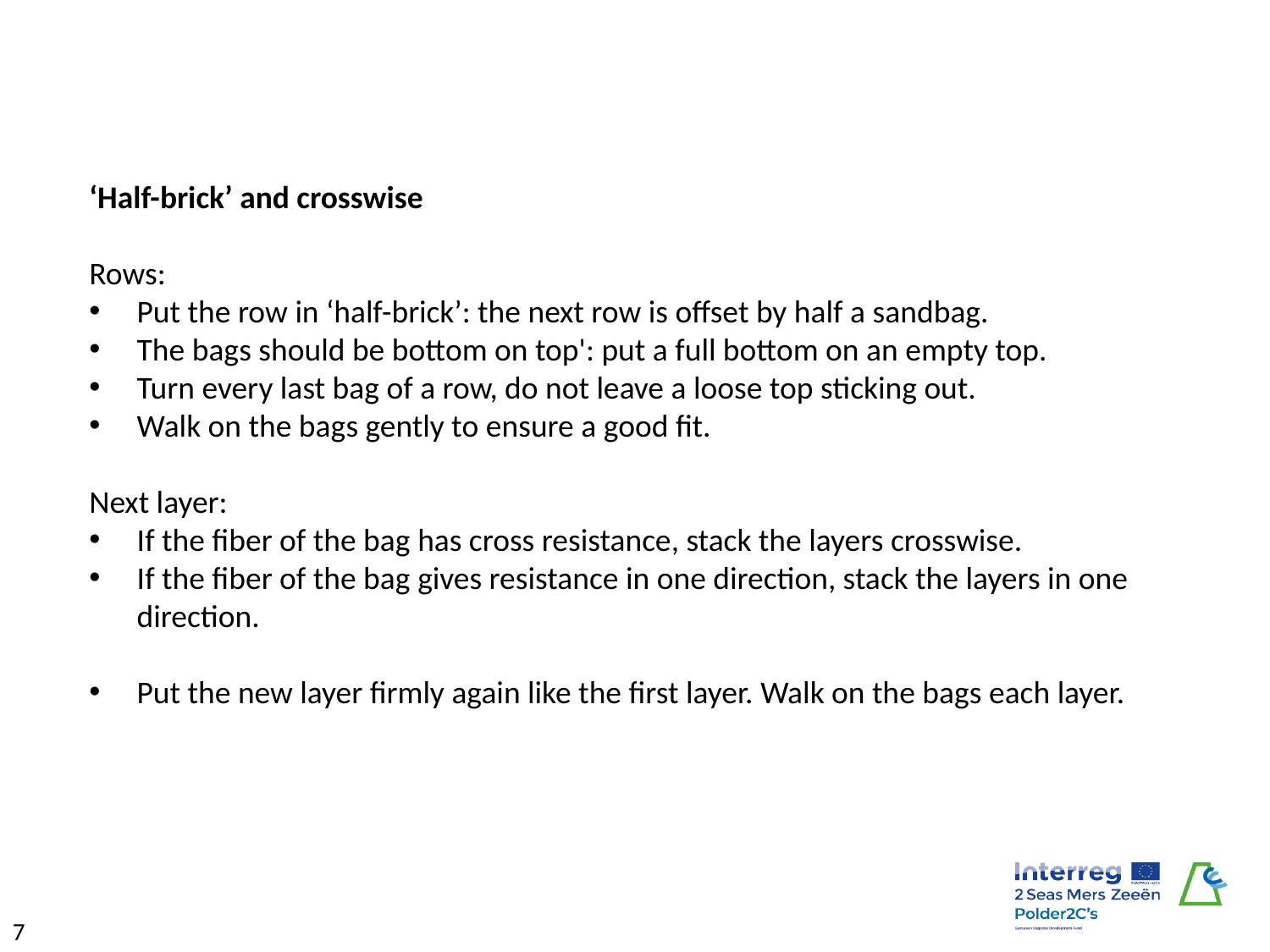

‘Half-brick’ and crosswise

Rows:
Put the row in ‘half-brick’: the next row is offset by half a sandbag.
The bags should be bottom on top': put a full bottom on an empty top.
Turn every last bag of a row, do not leave a loose top sticking out.
Walk on the bags gently to ensure a good fit.

Next layer:
If the fiber of the bag has cross resistance, stack the layers crosswise.
If the fiber of the bag gives resistance in one direction, stack the layers in one direction.

Put the new layer firmly again like the first layer. Walk on the bags each layer.
7